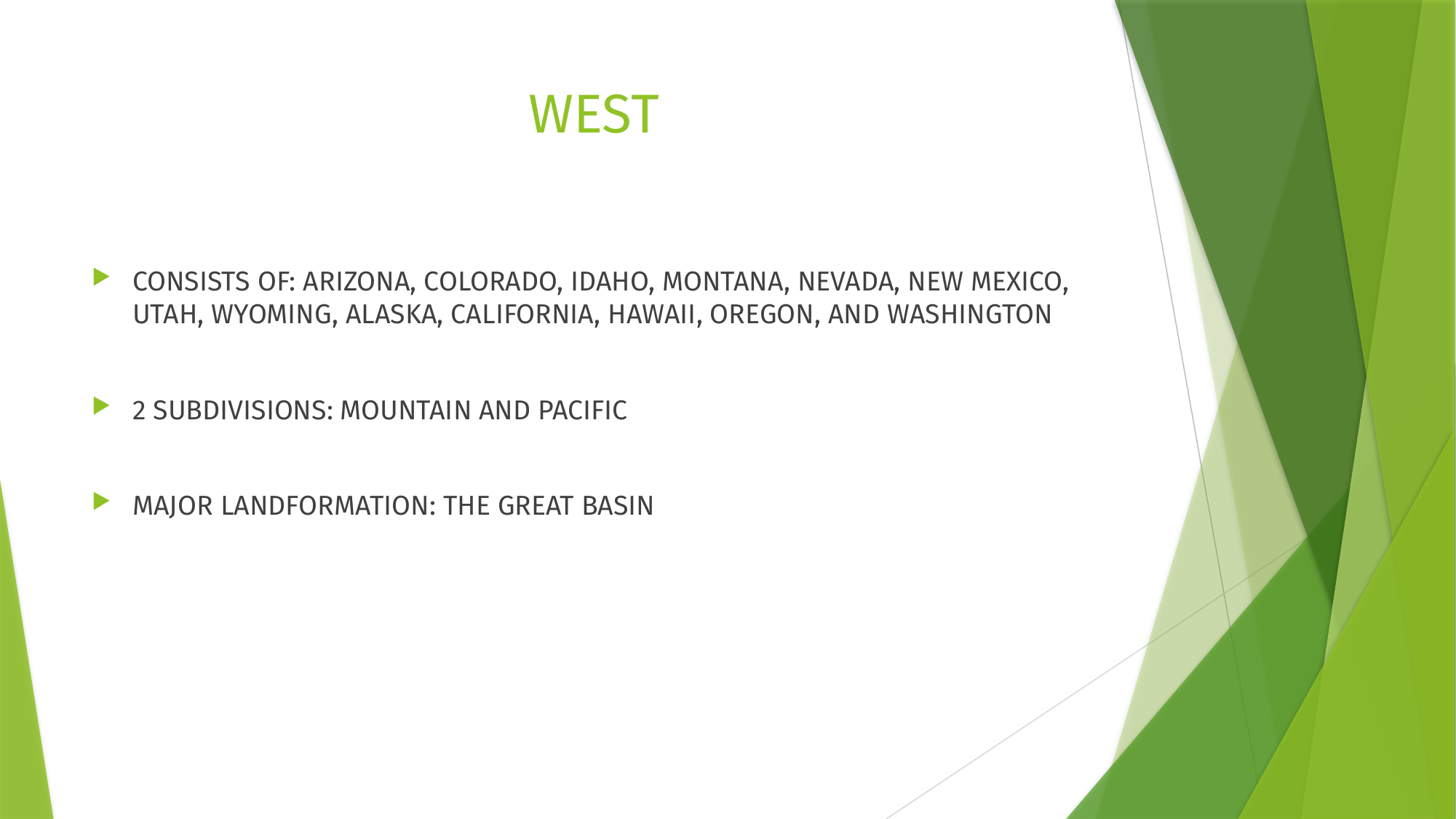

# WEST
CONSISTS OF: ARIZONA, COLORADO, IDAHO, MONTANA, NEVADA, NEW MEXICO, UTAH, WYOMING, ALASKA, CALIFORNIA, HAWAII, OREGON, AND WASHINGTON

2 SUBDIVISIONS: MOUNTAIN AND PACIFIC

MAJOR LANDFORMATION: THE GREAT BASIN